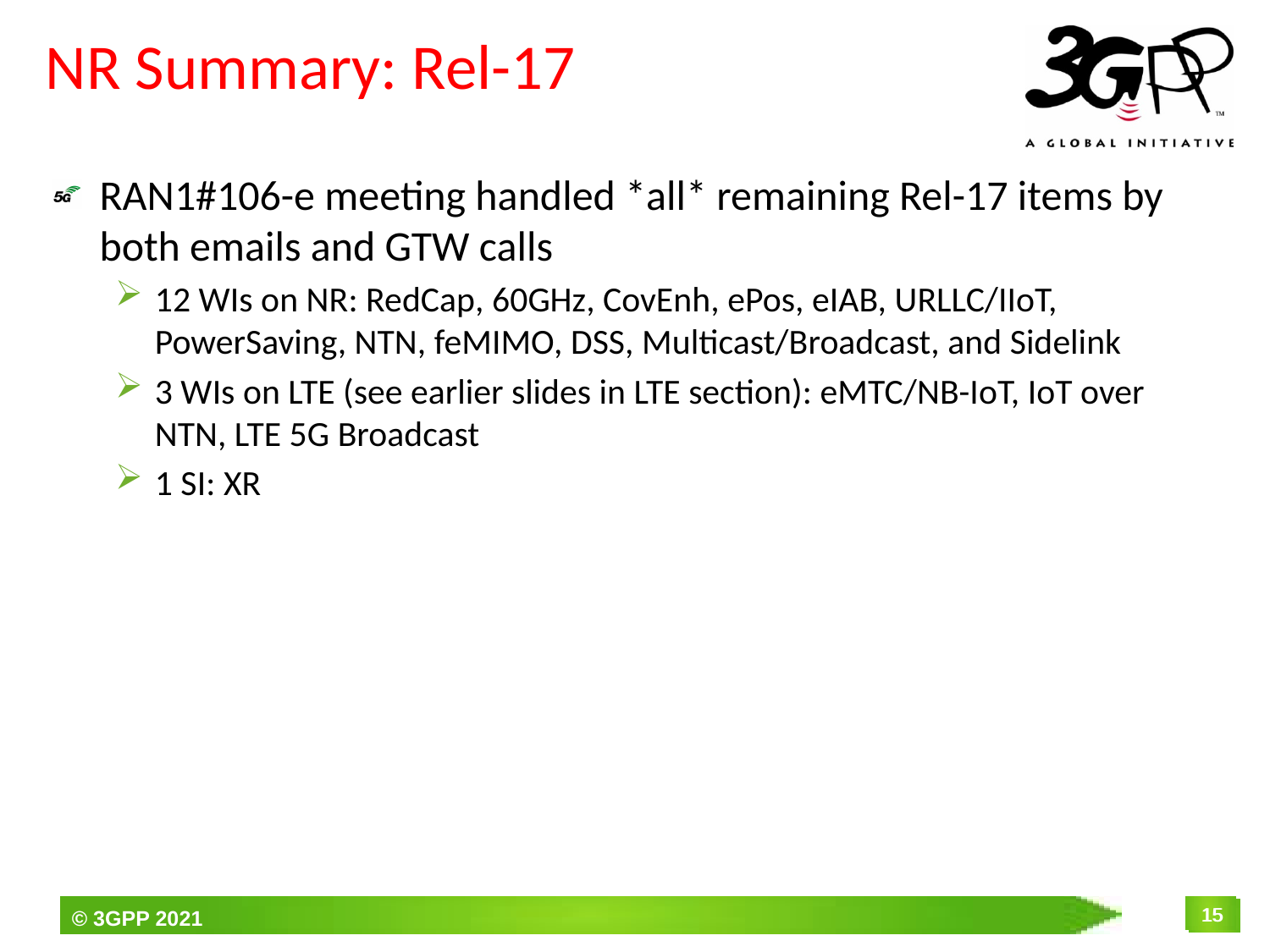

# NR Summary: Rel-17
RAN1#106-e meeting handled *all* remaining Rel-17 items by both emails and GTW calls
12 WIs on NR: RedCap, 60GHz, CovEnh, ePos, eIAB, URLLC/IIoT, PowerSaving, NTN, feMIMO, DSS, Multicast/Broadcast, and Sidelink
3 WIs on LTE (see earlier slides in LTE section): eMTC/NB-IoT, IoT over NTN, LTE 5G Broadcast
1 SI: XR

15